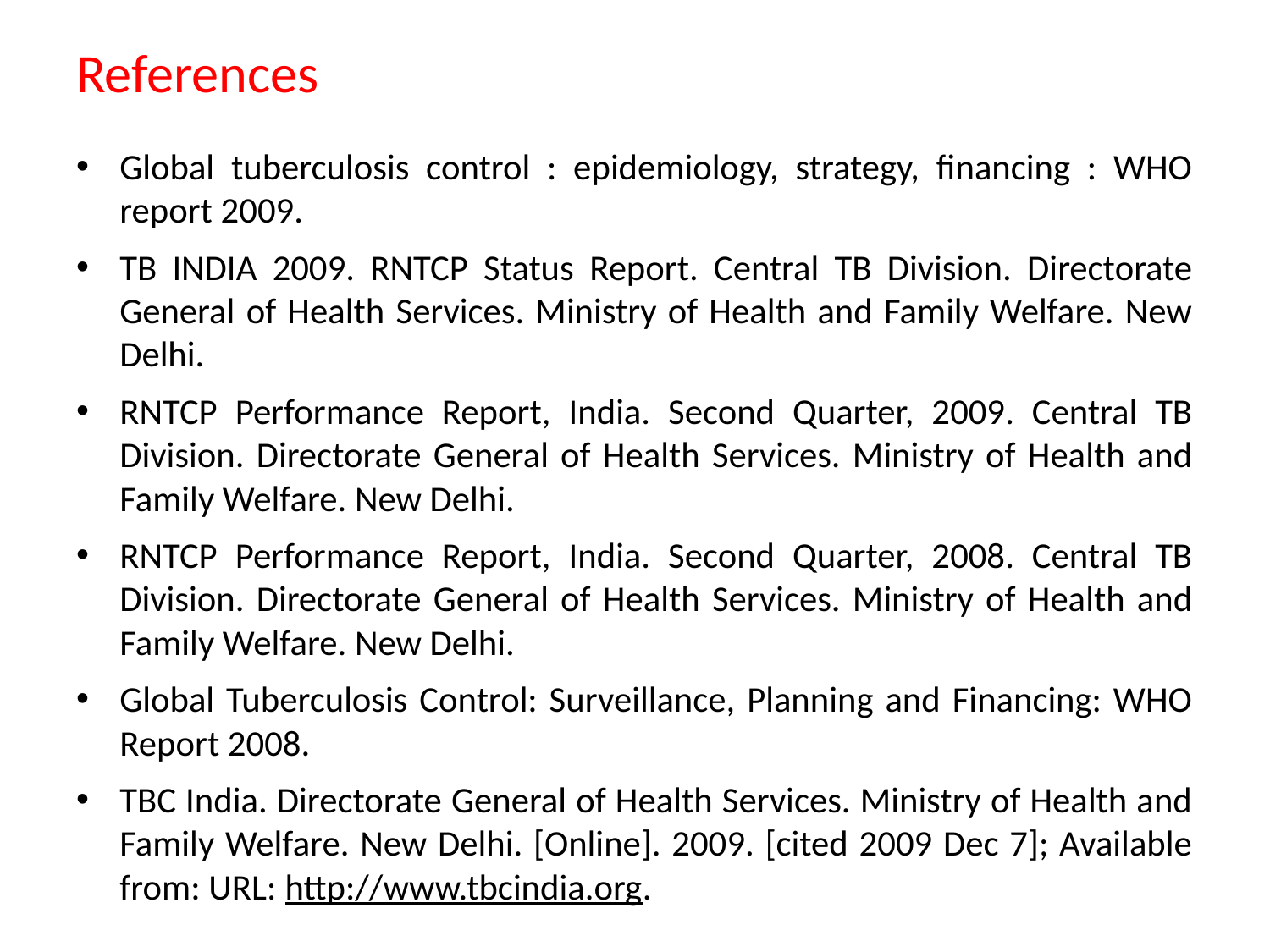

# References
Global tuberculosis control : epidemiology, strategy, financing : WHO report 2009.
TB INDIA 2009. RNTCP Status Report. Central TB Division. Directorate General of Health Services. Ministry of Health and Family Welfare. New Delhi.
RNTCP Performance Report, India. Second Quarter, 2009. Central TB Division. Directorate General of Health Services. Ministry of Health and Family Welfare. New Delhi.
RNTCP Performance Report, India. Second Quarter, 2008. Central TB Division. Directorate General of Health Services. Ministry of Health and Family Welfare. New Delhi.
Global Tuberculosis Control: Surveillance, Planning and Financing: WHO Report 2008.
TBC India. Directorate General of Health Services. Ministry of Health and Family Welfare. New Delhi. [Online]. 2009. [cited 2009 Dec 7]; Available from: URL: http://www.tbcindia.org.